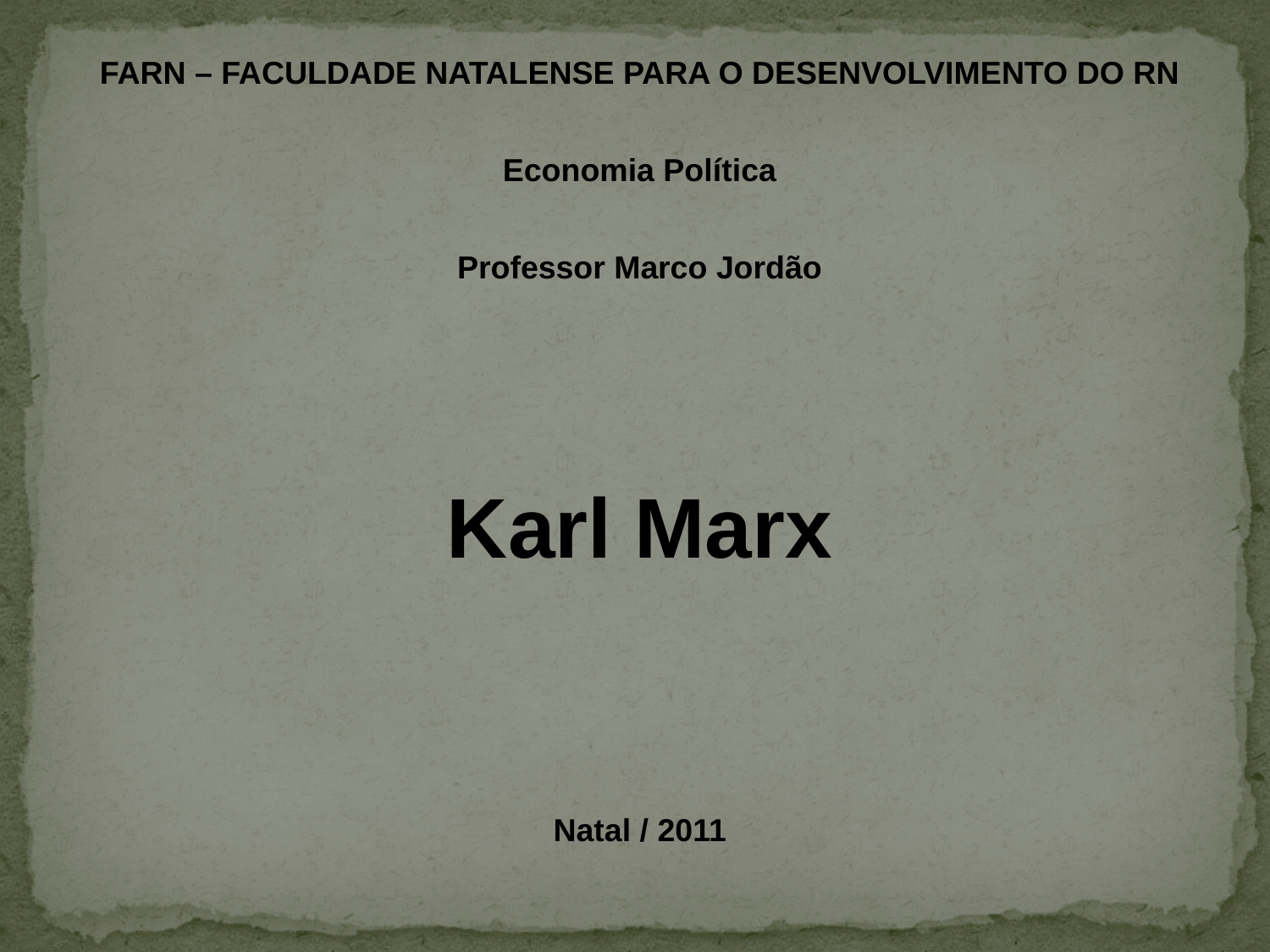

FARN – FACULDADE NATALENSE PARA O DESENVOLVIMENTO DO RN

Economia Política

Professor Marco Jordão

Karl Marx

Natal / 2011